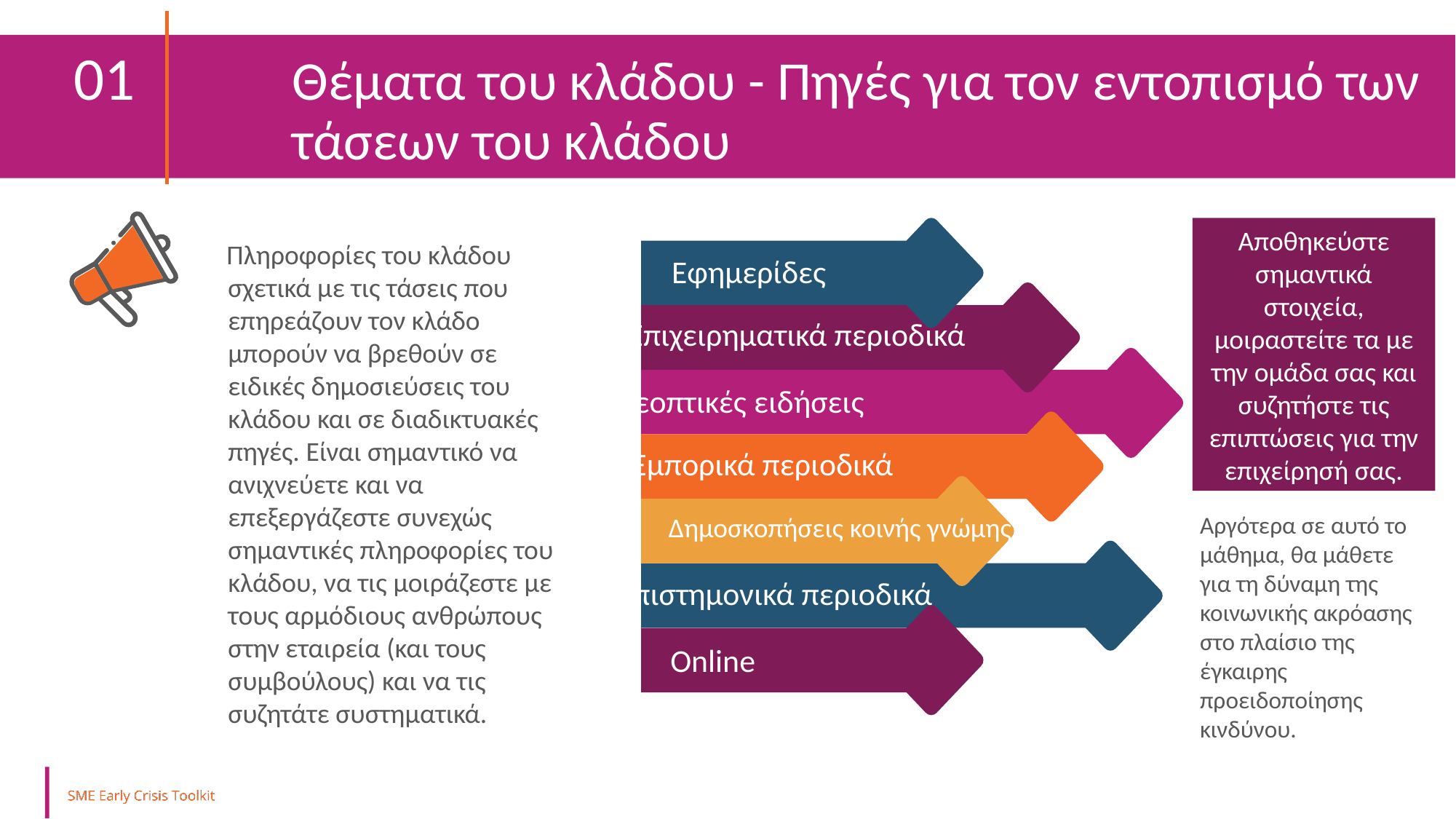

01    	Θέματα του κλάδου - Πηγές για τον εντοπισμό των          	τάσεων του κλάδου

Αποθηκεύστε σημαντικά στοιχεία, μοιραστείτε τα με την ομάδα σας και συζητήστε τις επιπτώσεις για την επιχείρησή σας.
Πληροφορίες του κλάδου σχετικά με τις τάσεις που επηρεάζουν τον κλάδο μπορούν να βρεθούν σε ειδικές δημοσιεύσεις του κλάδου και σε διαδικτυακές πηγές. Είναι σημαντικό να ανιχνεύετε και να επεξεργάζεστε συνεχώς σημαντικές πληροφορίες του κλάδου, να τις μοιράζεστε με τους αρμόδιους ανθρώπους στην εταιρεία (και τους συμβούλους) και να τις συζητάτε συστηματικά.

Εφημερίδες

Επιχειρηματικά περιοδικά

Τηλεοπτικές ειδήσεις

Εμπορικά περιοδικά

Αργότερα σε αυτό το μάθημα, θα μάθετε για τη δύναμη της κοινωνικής ακρόασης στο πλαίσιο της έγκαιρης προειδοποίησης κινδύνου.
Δημοσκοπήσεις κοινής γνώμης

Επιστημονικά περιοδικά

Online